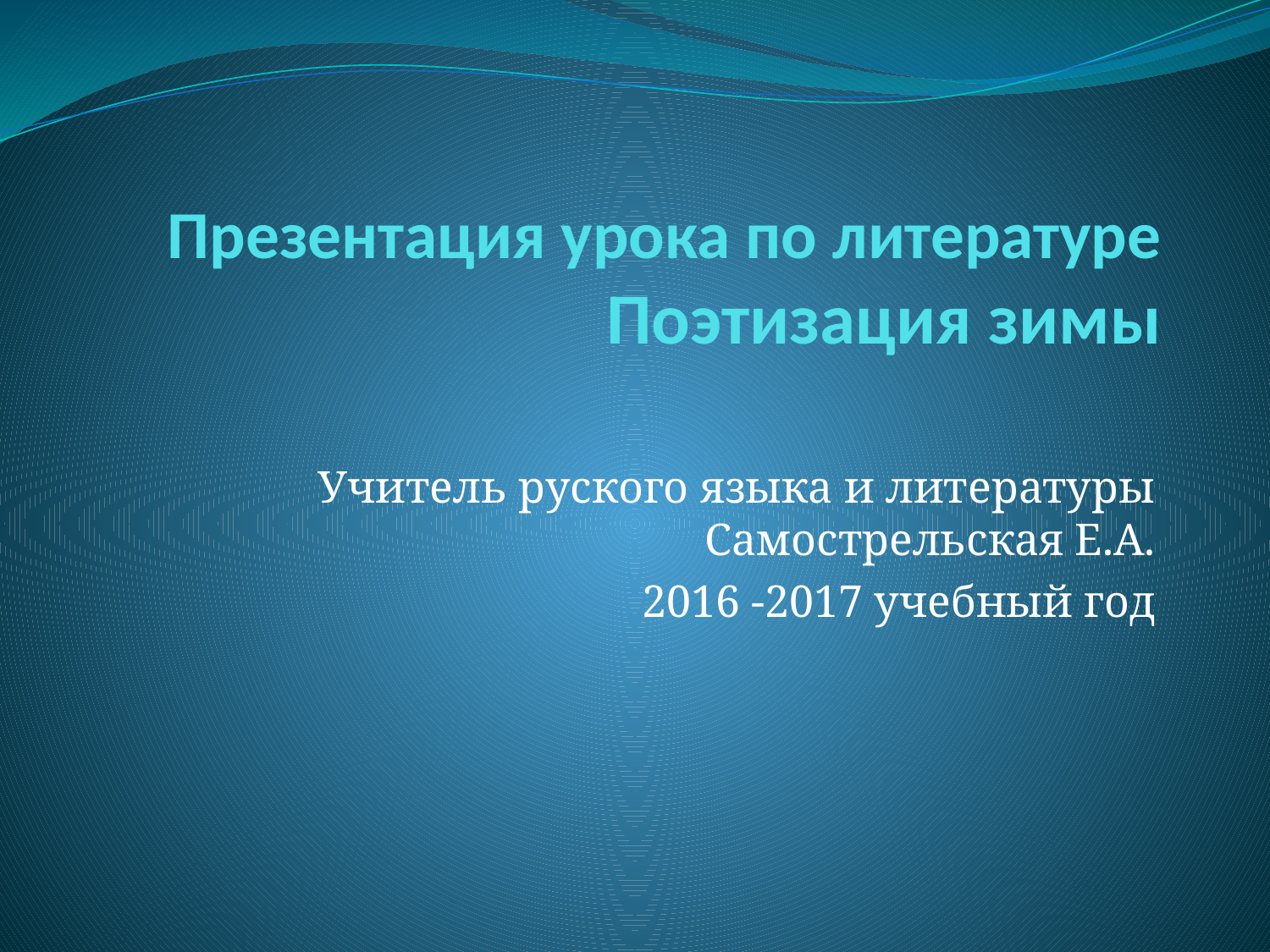

# Презентация урока по литературе Поэтизация зимы
Учитель руского языка и литературы Самострельская Е.А.
2016 -2017 учебный год